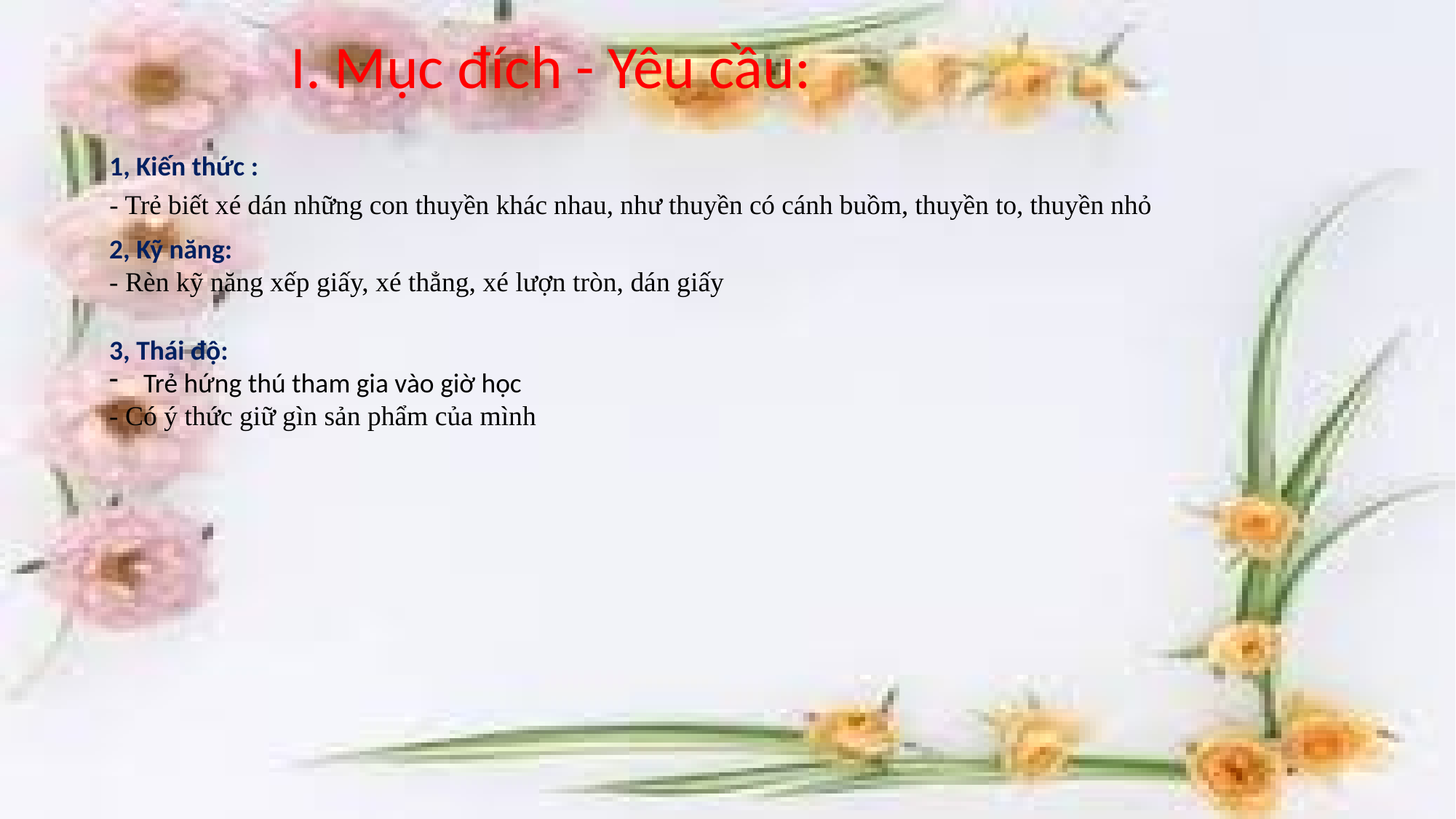

# I. Mục đích - Yêu cầu:
1, Kiến thức :
- Trẻ biết xé dán những con thuyền khác nhau, như thuyền có cánh buồm, thuyền to, thuyền nhỏ
2, Kỹ năng:
- Rèn kỹ năng xếp giấy, xé thẳng, xé lượn tròn, dán giấy
3, Thái độ:
Trẻ hứng thú tham gia vào giờ học
- Có ý thức giữ gìn sản phẩm của mình